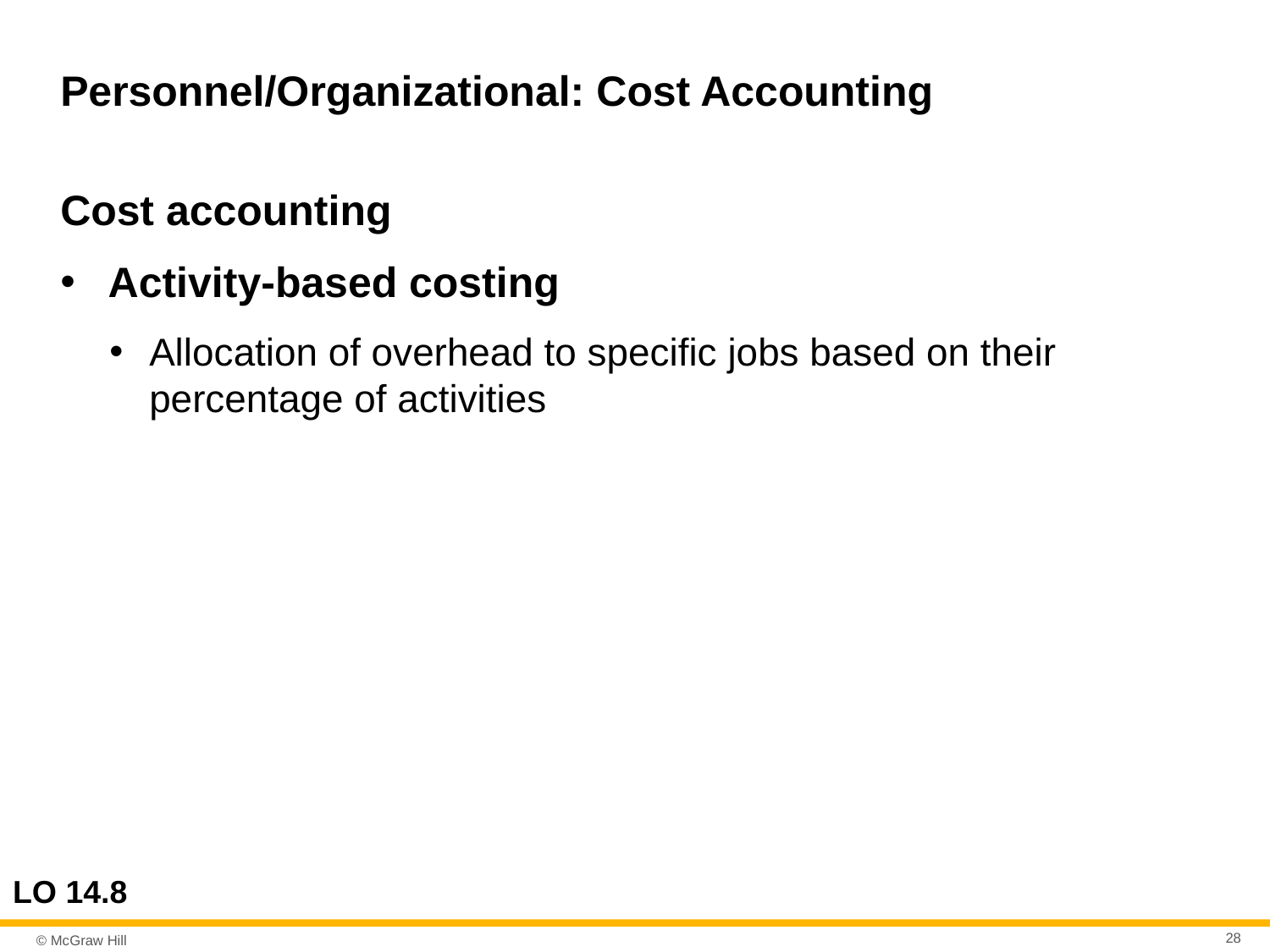

# Personnel/Organizational: Cost Accounting
Cost accounting
Activity-based costing
Allocation of overhead to specific jobs based on their percentage of activities
LO 14.8